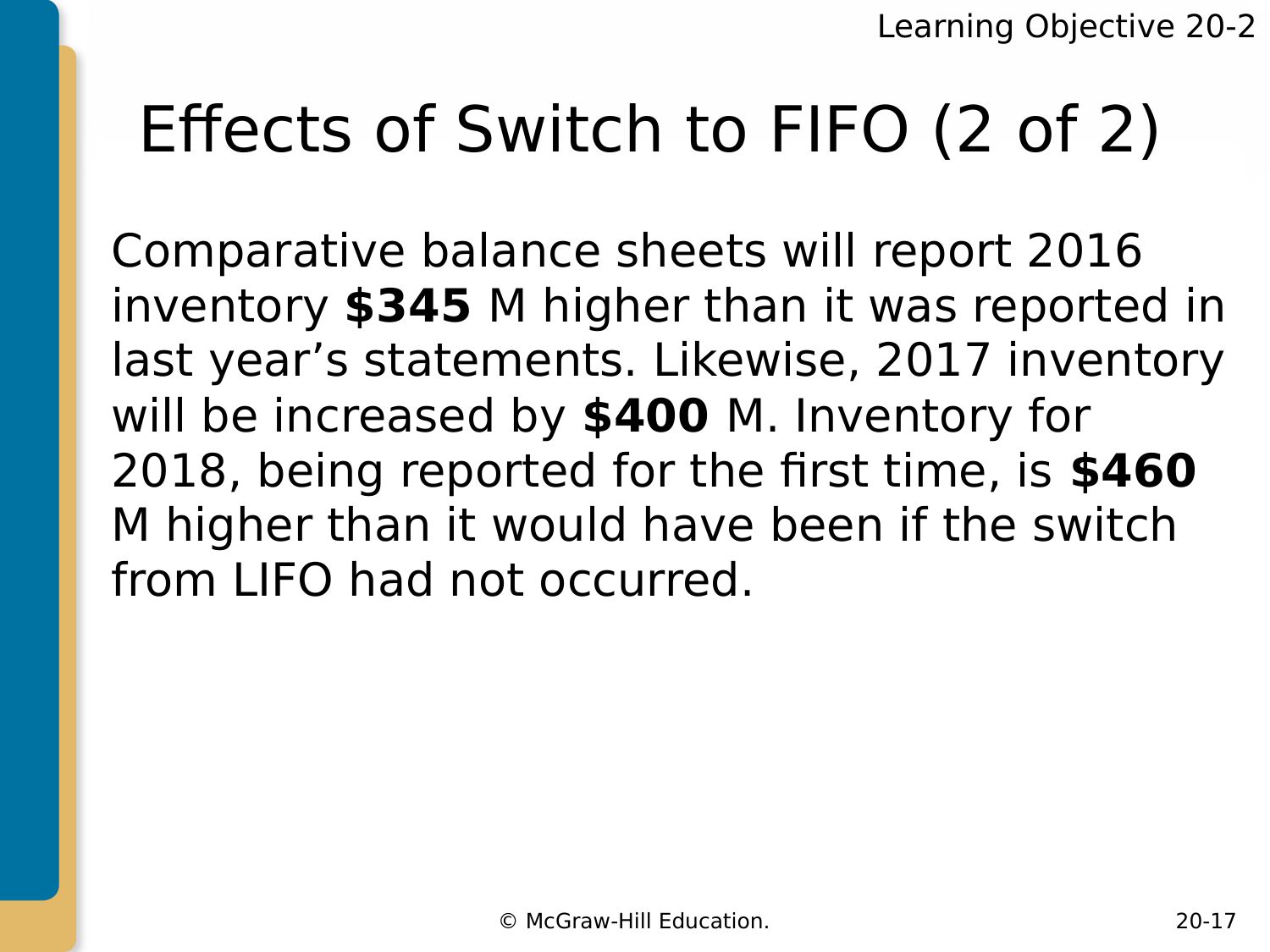

Learning Objective 20-2
# Effects of Switch to FIFO (2 of 2)
Comparative balance sheets will report 2016 inventory $345 M higher than it was reported in last year’s statements. Likewise, 2017 inventory will be increased by $400 M. Inventory for 2018, being reported for the first time, is $460 M higher than it would have been if the switch from LIFO had not occurred.